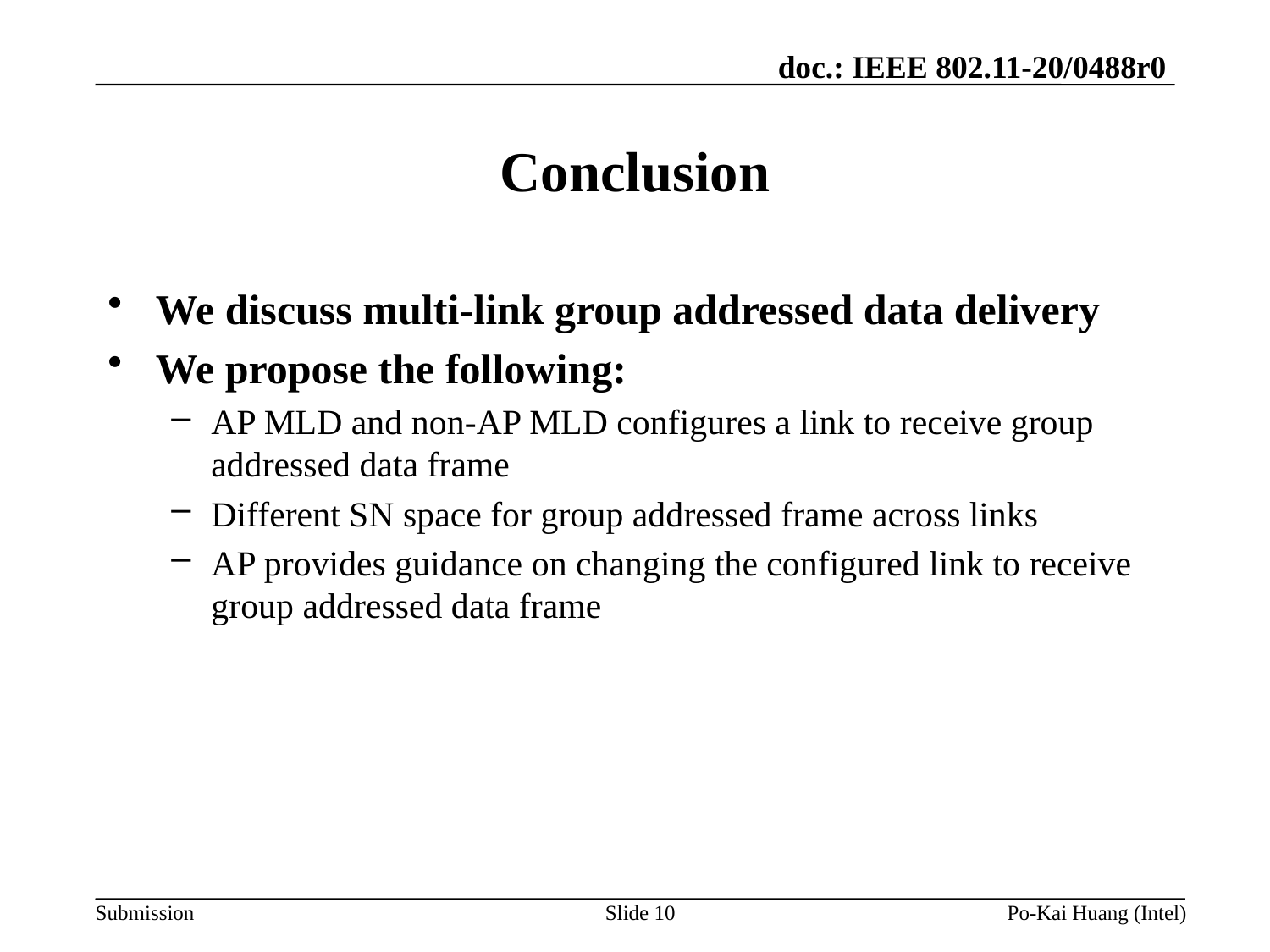

# Conclusion
We discuss multi-link group addressed data delivery
We propose the following:
AP MLD and non-AP MLD configures a link to receive group addressed data frame
Different SN space for group addressed frame across links
AP provides guidance on changing the configured link to receive group addressed data frame

Slide 10
Po-Kai Huang (Intel)